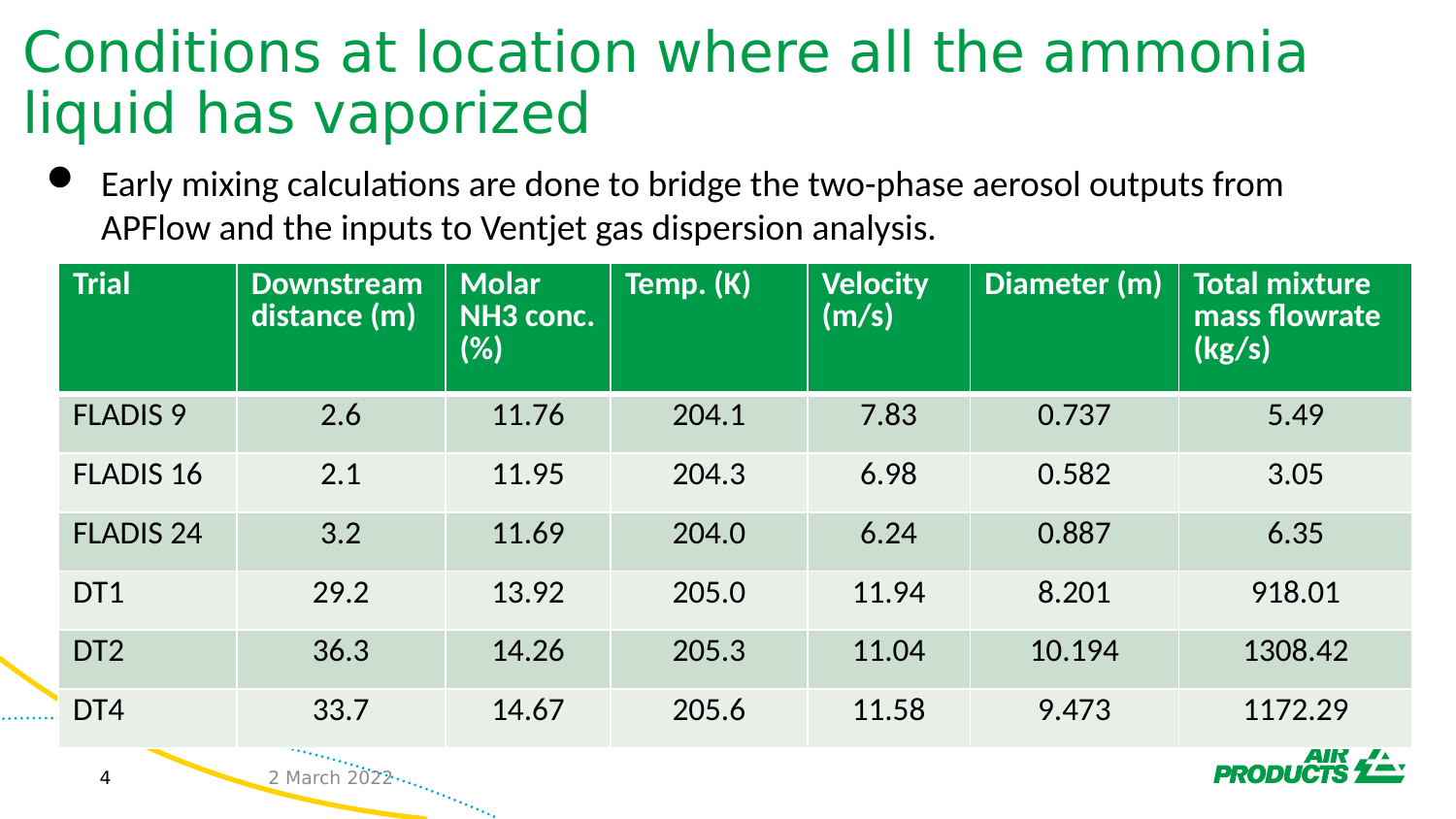

# Conditions at location where all the ammonia liquid has vaporized
Early mixing calculations are done to bridge the two-phase aerosol outputs from APFlow and the inputs to Ventjet gas dispersion analysis.
| Trial | Downstream distance (m) | Molar NH3 conc. (%) | Temp. (K) | Velocity (m/s) | Diameter (m) | Total mixture mass flowrate (kg/s) |
| --- | --- | --- | --- | --- | --- | --- |
| FLADIS 9 | 2.6 | 11.76 | 204.1 | 7.83 | 0.737 | 5.49 |
| FLADIS 16 | 2.1 | 11.95 | 204.3 | 6.98 | 0.582 | 3.05 |
| FLADIS 24 | 3.2 | 11.69 | 204.0 | 6.24 | 0.887 | 6.35 |
| DT1 | 29.2 | 13.92 | 205.0 | 11.94 | 8.201 | 918.01 |
| DT2 | 36.3 | 14.26 | 205.3 | 11.04 | 10.194 | 1308.42 |
| DT4 | 33.7 | 14.67 | 205.6 | 11.58 | 9.473 | 1172.29 |
4
2 March 2022